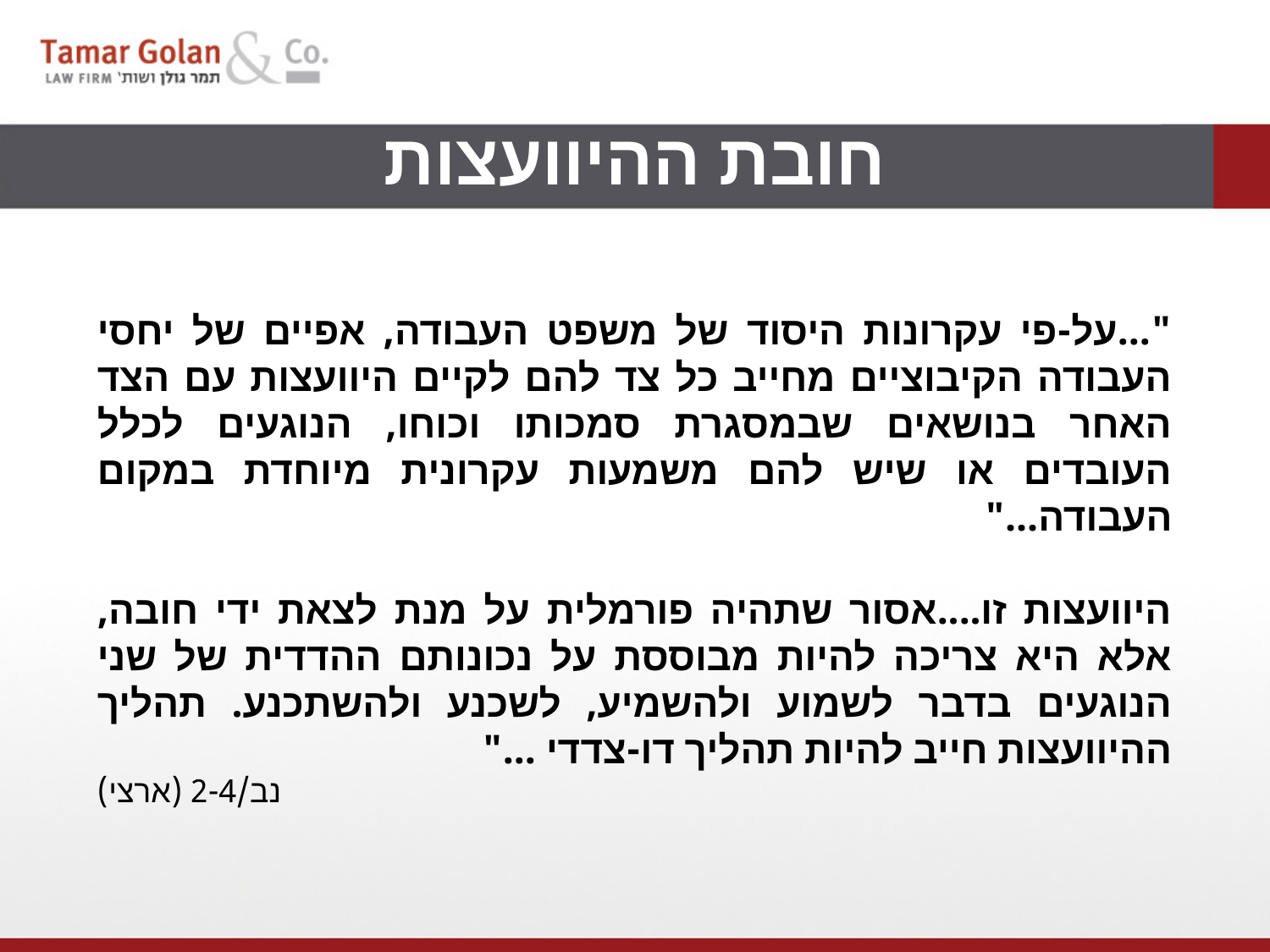

חובת ההיוועצות
"...על-פי עקרונות היסוד של משפט העבודה, אפיים של יחסי העבודה הקיבוציים מחייב כל צד להם לקיים היוועצות עם הצד האחר בנושאים שבמסגרת סמכותו וכוחו, הנוגעים לכלל העובדים או שיש להם משמעות עקרונית מיוחדת במקום העבודה..."

היוועצות זו....אסור שתהיה פורמלית על מנת לצאת ידי חובה, אלא היא צריכה להיות מבוססת על נכונותם ההדדית של שני הנוגעים בדבר לשמוע ולהשמיע, לשכנע ולהשתכנע. תהליך ההיוועצות חייב להיות תהליך דו-צדדי ..."
נב/2-4 (ארצי)